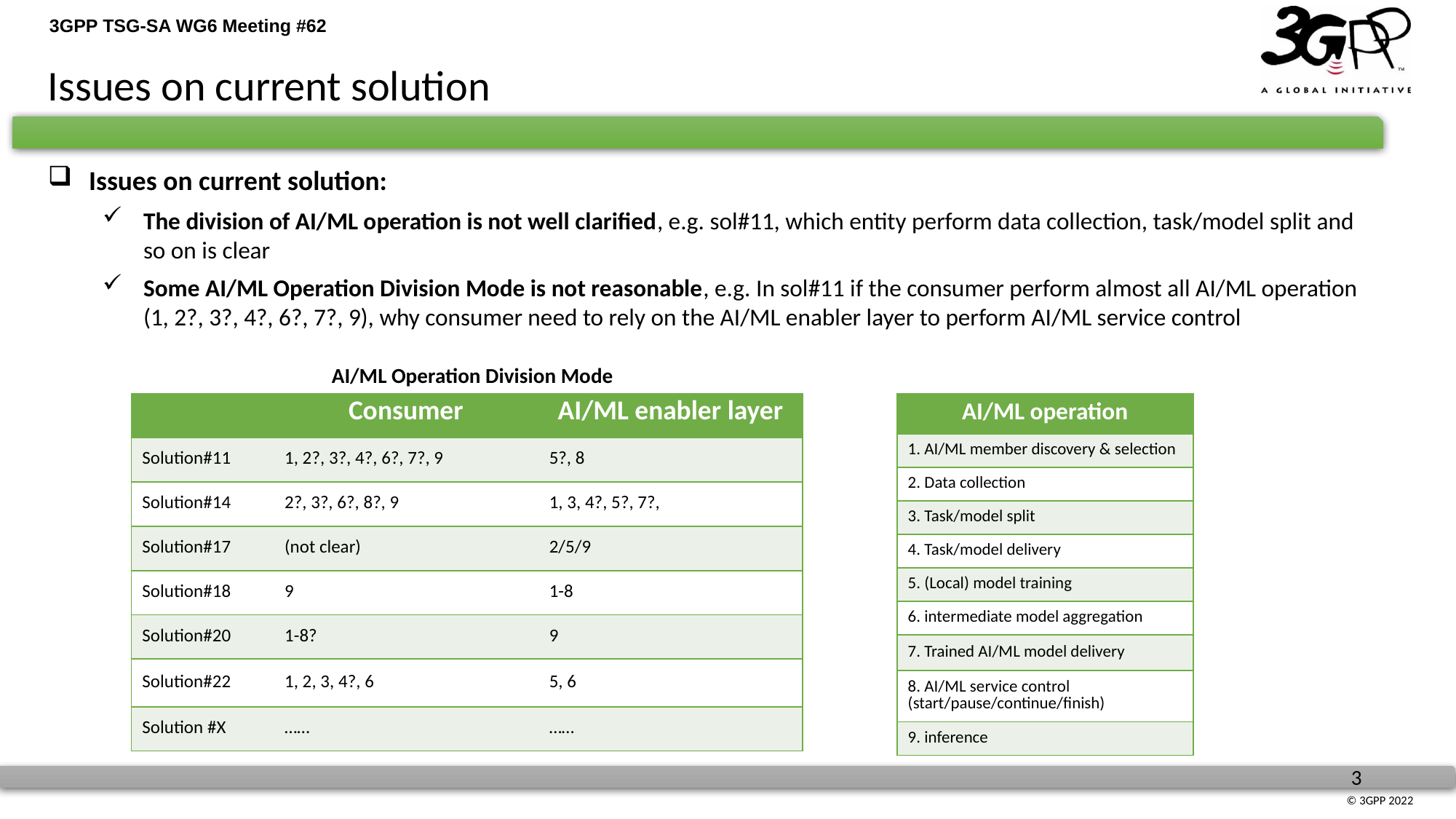

Issues on current solution
Issues on current solution:
The division of AI/ML operation is not well clarified, e.g. sol#11, which entity perform data collection, task/model split and so on is clear
Some AI/ML Operation Division Mode is not reasonable, e.g. In sol#11 if the consumer perform almost all AI/ML operation (1, 2?, 3?, 4?, 6?, 7?, 9), why consumer need to rely on the AI/ML enabler layer to perform AI/ML service control
AI/ML Operation Division Mode
|  | Consumer | AI/ML enabler layer |
| --- | --- | --- |
| Solution#11 | 1, 2?, 3?, 4?, 6?, 7?, 9 | 5?, 8 |
| Solution#14 | 2?, 3?, 6?, 8?, 9 | 1, 3, 4?, 5?, 7?, |
| Solution#17 | (not clear) | 2/5/9 |
| Solution#18 | 9 | 1-8 |
| Solution#20 | 1-8? | 9 |
| Solution#22 | 1, 2, 3, 4?, 6 | 5, 6 |
| Solution #X | …… | …… |
| AI/ML operation |
| --- |
| 1. AI/ML member discovery & selection |
| 2. Data collection |
| 3. Task/model split |
| 4. Task/model delivery |
| 5. (Local) model training |
| 6. intermediate model aggregation |
| 7. Trained AI/ML model delivery |
| 8. AI/ML service control (start/pause/continue/finish) |
| 9. inference |